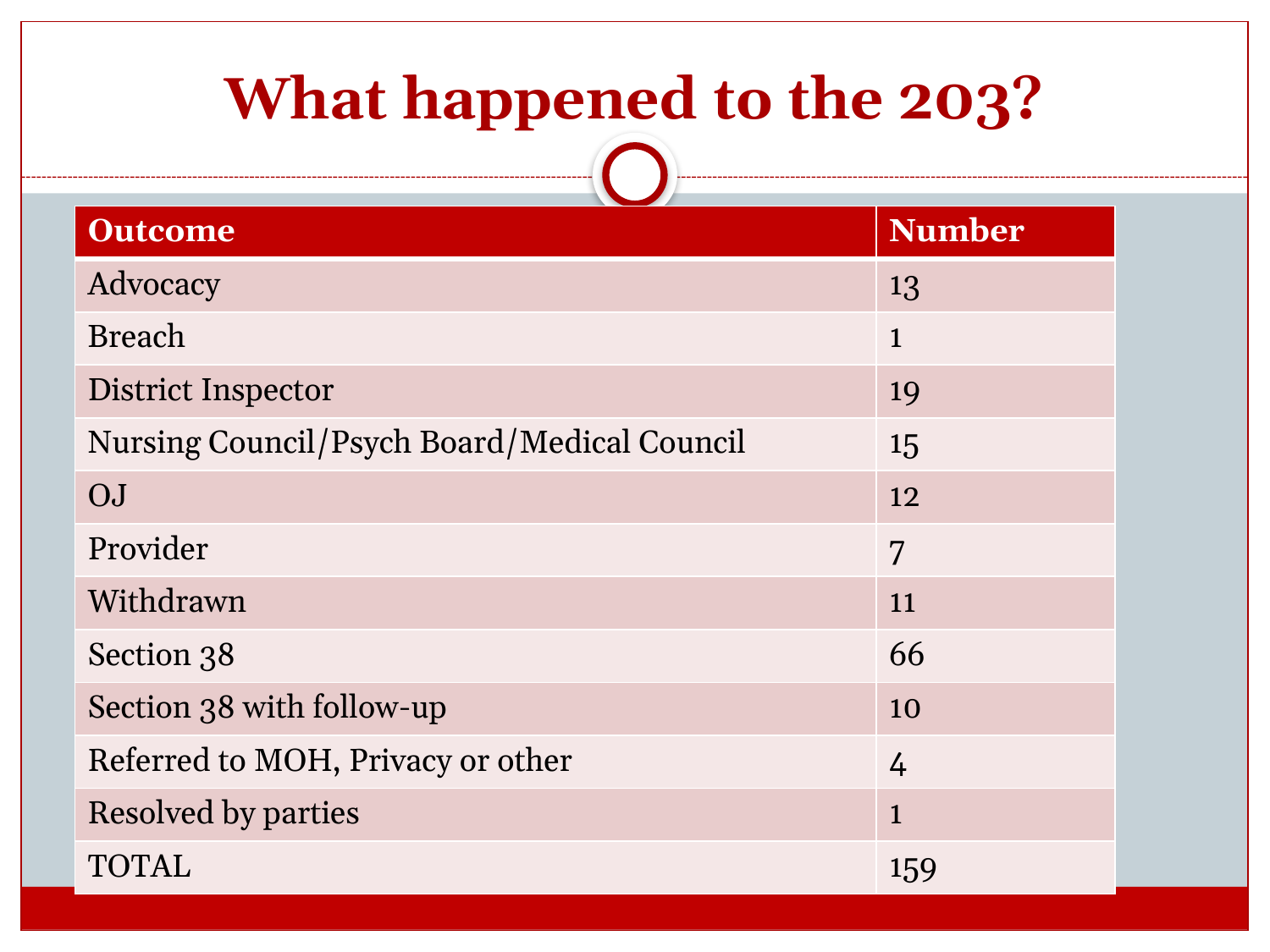

# What happened to the 203?
| Outcome | Number |
| --- | --- |
| Advocacy | 13 |
| Breach | 1 |
| District Inspector | 19 |
| Nursing Council/Psych Board/Medical Council | 15 |
| OJ | 12 |
| Provider | 7 |
| Withdrawn | 11 |
| Section 38 | 66 |
| Section 38 with follow-up | 10 |
| Referred to MOH, Privacy or other | 4 |
| Resolved by parties | 1 |
| TOTAL | 159 |